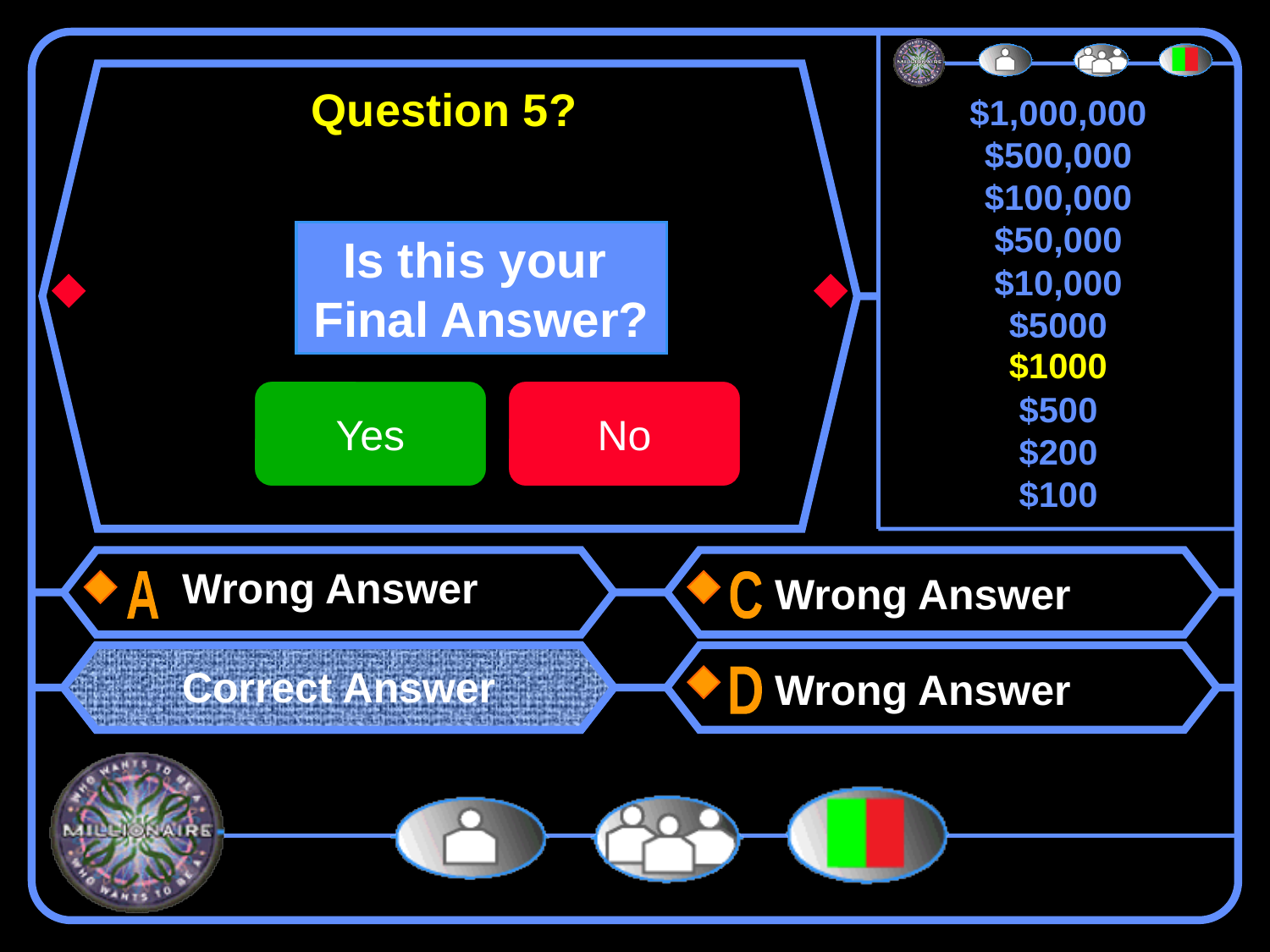

# Question 5?
Is this your
Final Answer?

Yes
No
$1000

Wrong Answer

Correct Answer
Wrong Answer

Wrong Answer